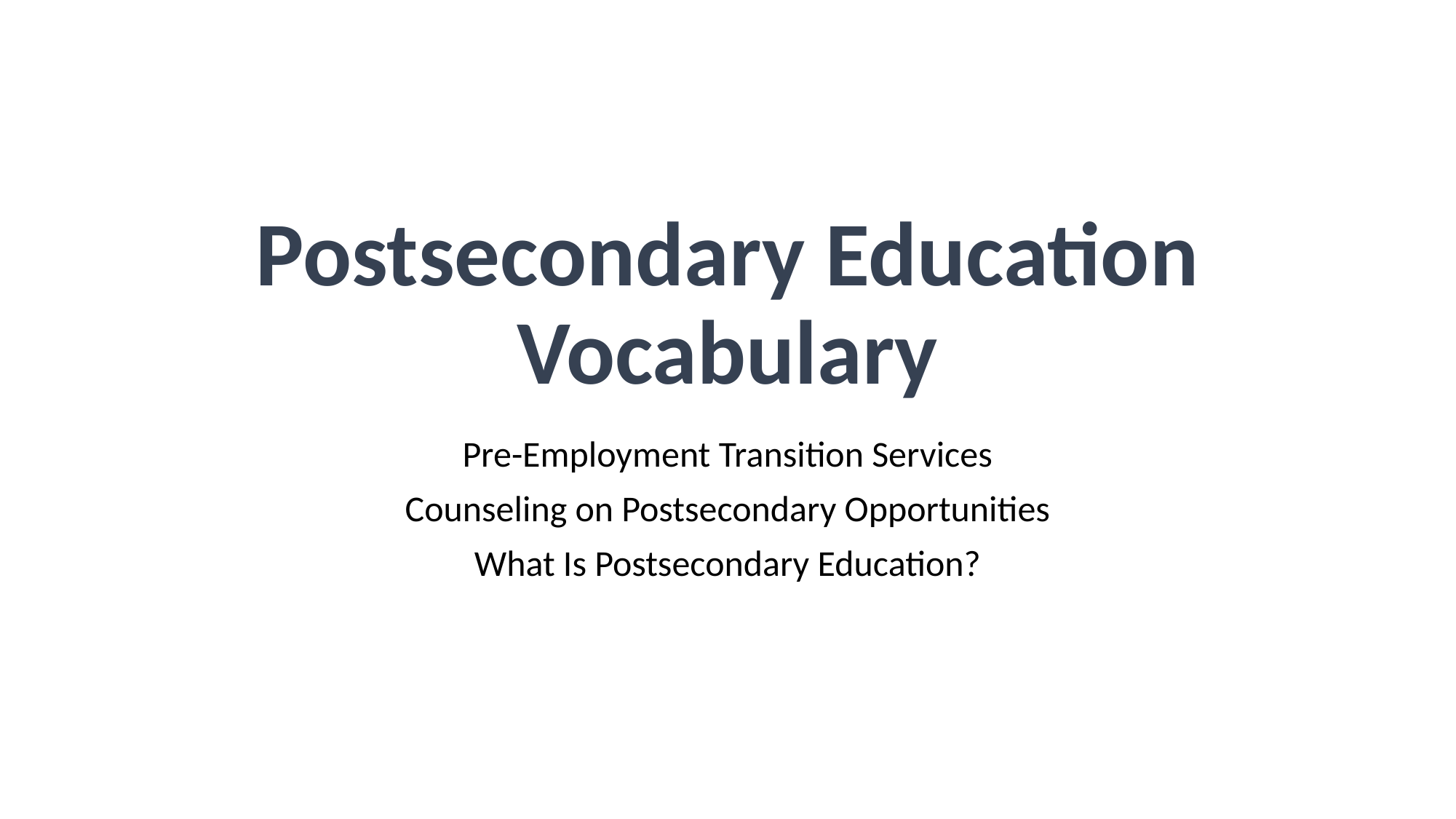

# Postsecondary Education Vocabulary
Pre-Employment Transition Services
Counseling on Postsecondary Opportunities
What Is Postsecondary Education?